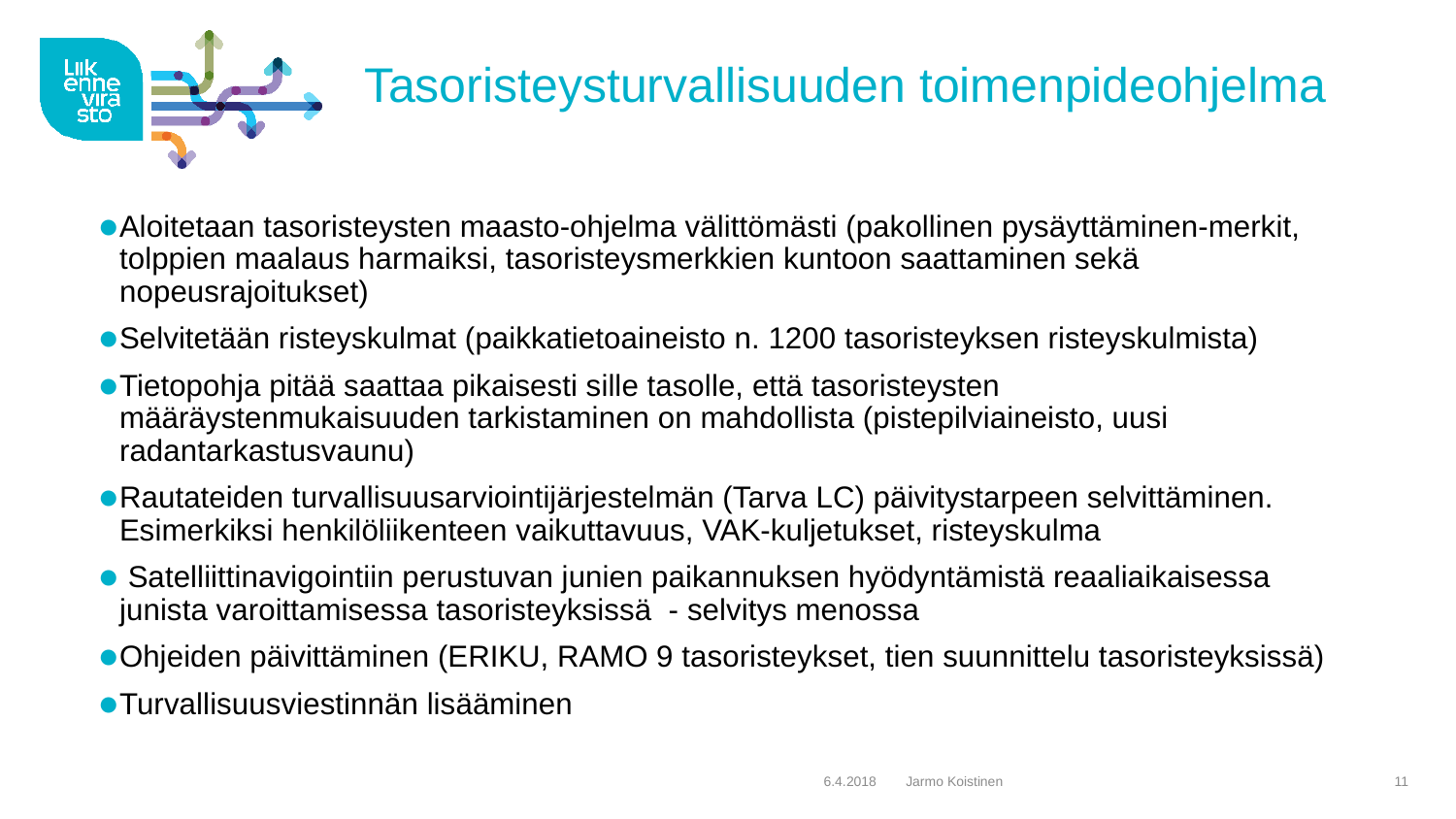

# Tasoristeysturvallisuuden toimenpideohjelma
Aloitetaan tasoristeysten maasto-ohjelma välittömästi (pakollinen pysäyttäminen-merkit, tolppien maalaus harmaiksi, tasoristeysmerkkien kuntoon saattaminen sekä nopeusrajoitukset)
Selvitetään risteyskulmat (paikkatietoaineisto n. 1200 tasoristeyksen risteyskulmista)
Tietopohja pitää saattaa pikaisesti sille tasolle, että tasoristeysten määräystenmukaisuuden tarkistaminen on mahdollista (pistepilviaineisto, uusi radantarkastusvaunu)
Rautateiden turvallisuusarviointijärjestelmän (Tarva LC) päivitystarpeen selvittäminen. Esimerkiksi henkilöliikenteen vaikuttavuus, VAK-kuljetukset, risteyskulma
 Satelliittinavigointiin perustuvan junien paikannuksen hyödyntämistä reaaliaikaisessa junista varoittamisessa tasoristeyksissä  - selvitys menossa
Ohjeiden päivittäminen (ERIKU, RAMO 9 tasoristeykset, tien suunnittelu tasoristeyksissä)
Turvallisuusviestinnän lisääminen

6.4.2018
Jarmo Koistinen
11